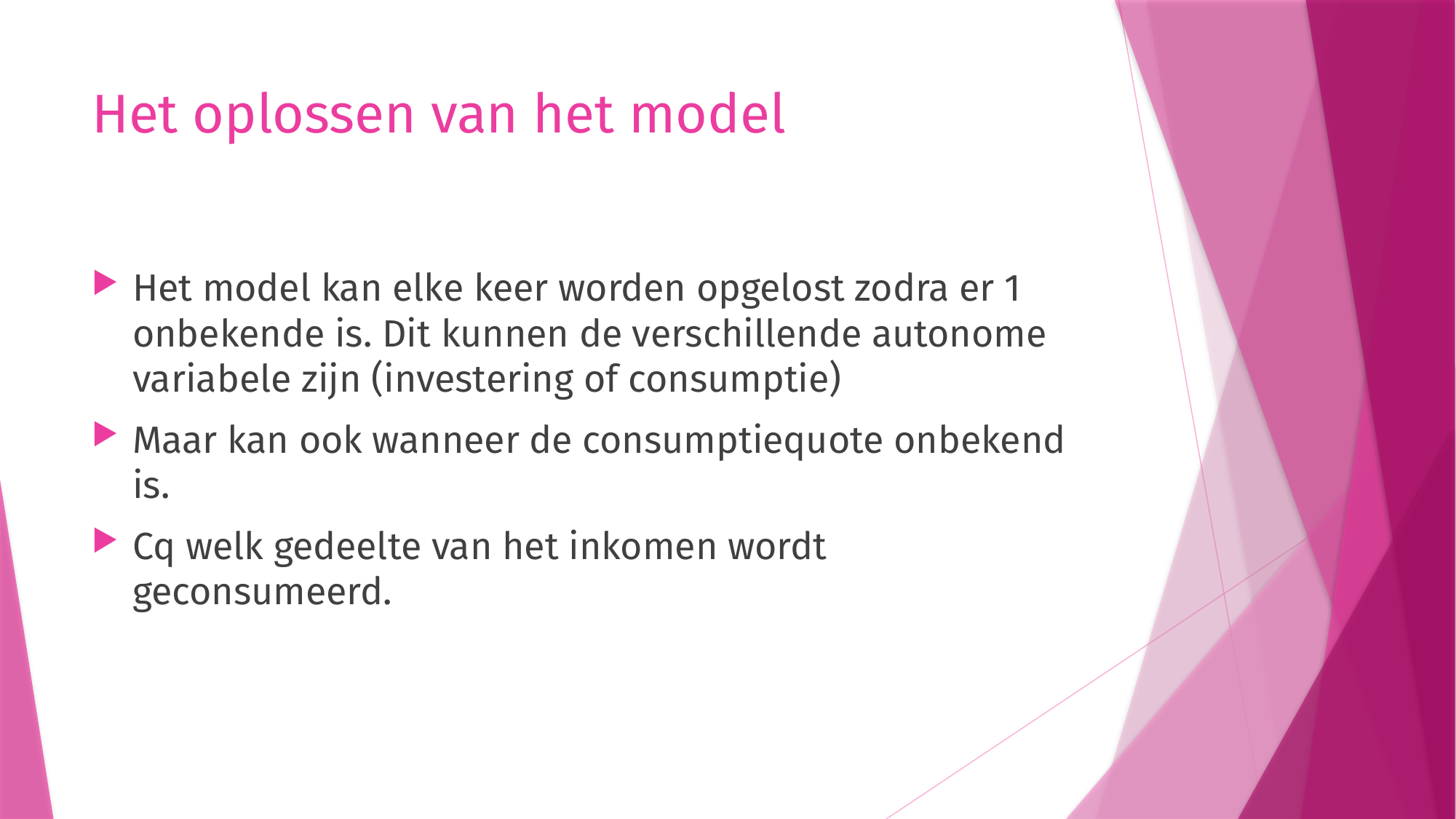

# Het oplossen van het model
Het model kan elke keer worden opgelost zodra er 1 onbekende is. Dit kunnen de verschillende autonome variabele zijn (investering of consumptie)
Maar kan ook wanneer de consumptiequote onbekend is.
Cq welk gedeelte van het inkomen wordt geconsumeerd.